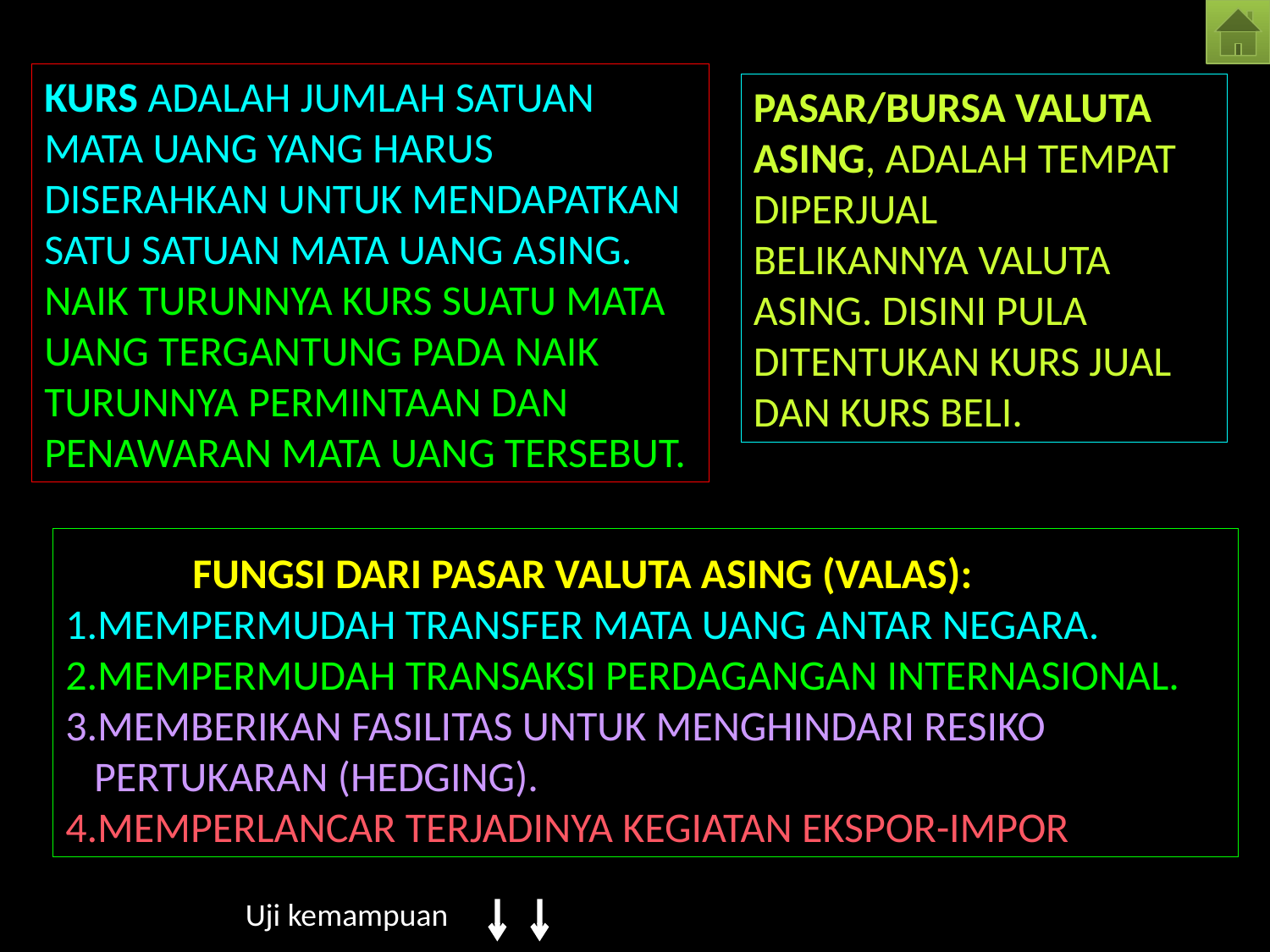

KURS ADALAH JUMLAH SATUAN MATA UANG YANG HARUS DISERAHKAN UNTUK MENDAPATKAN SATU SATUAN MATA UANG ASING.
NAIK TURUNNYA KURS SUATU MATA UANG TERGANTUNG PADA NAIK TURUNNYA PERMINTAAN DAN PENAWARAN MATA UANG TERSEBUT.
PASAR/BURSA VALUTA ASING, ADALAH TEMPAT DIPERJUAL
BELIKANNYA VALUTA ASING. DISINI PULA DITENTUKAN KURS JUAL DAN KURS BELI.
	FUNGSI DARI PASAR VALUTA ASING (VALAS):
1.MEMPERMUDAH TRANSFER MATA UANG ANTAR NEGARA.
2.MEMPERMUDAH TRANSAKSI PERDAGANGAN INTERNASIONAL.
3.MEMBERIKAN FASILITAS UNTUK MENGHINDARI RESIKO
   PERTUKARAN (HEDGING).
4.MEMPERLANCAR TERJADINYA KEGIATAN EKSPOR-IMPOR
Uji kemampuan